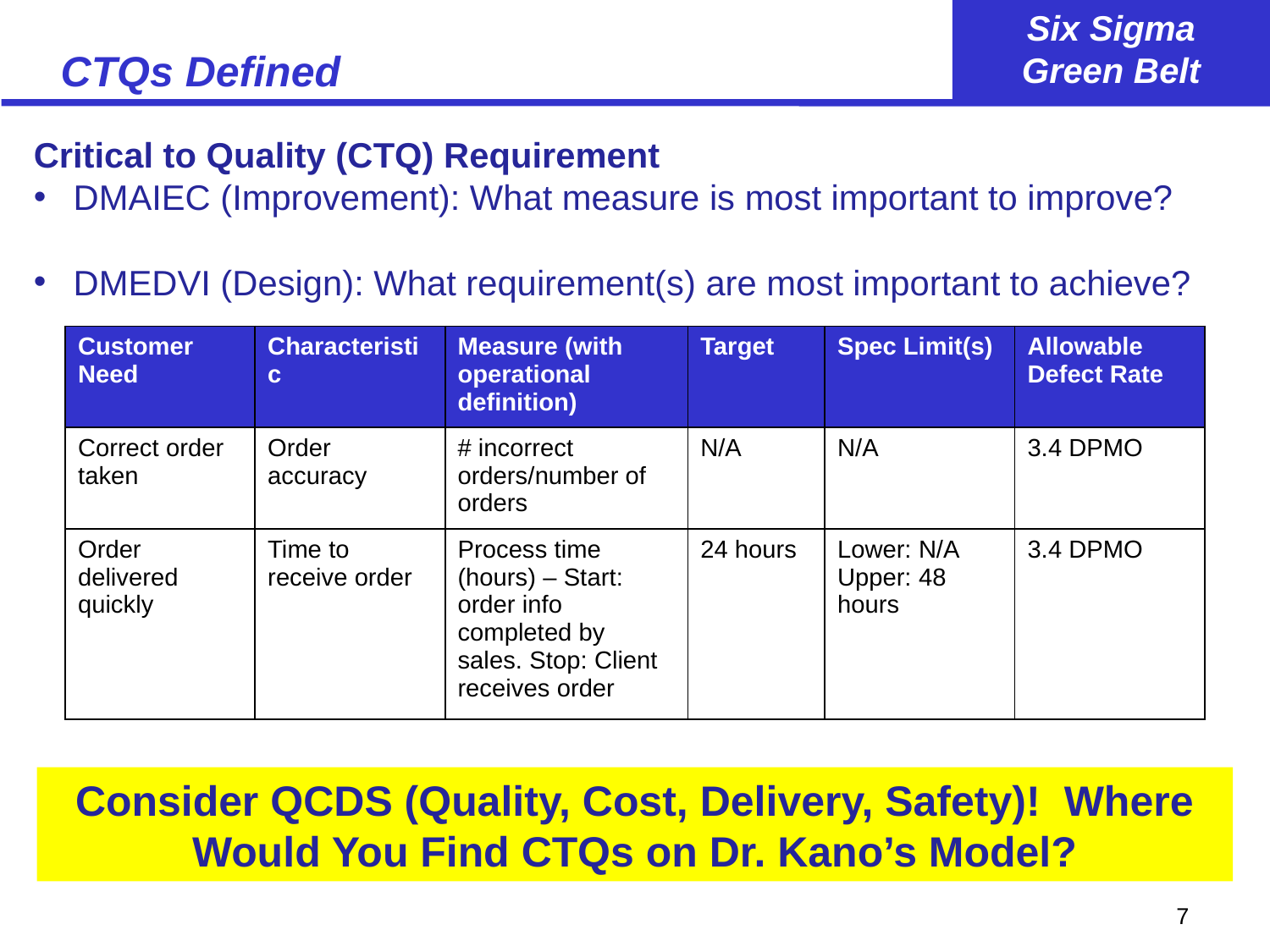

# CTQs Defined
Critical to Quality (CTQ) Requirement
DMAIEC (Improvement): What measure is most important to improve?

DMEDVI (Design): What requirement(s) are most important to achieve?
| Customer Need | Characteristic | Measure (with operational definition) | Target | Spec Limit(s) | Allowable Defect Rate |
| --- | --- | --- | --- | --- | --- |
| Correct order taken | Order accuracy | # incorrect orders/number of orders | N/A | N/A | 3.4 DPMO |
| Order delivered quickly | Time to receive order | Process time (hours) – Start: order info completed by sales. Stop: Client receives order | 24 hours | Lower: N/A Upper: 48 hours | 3.4 DPMO |
Consider QCDS (Quality, Cost, Delivery, Safety)!  Where Would You Find CTQs on Dr. Kano’s Model?